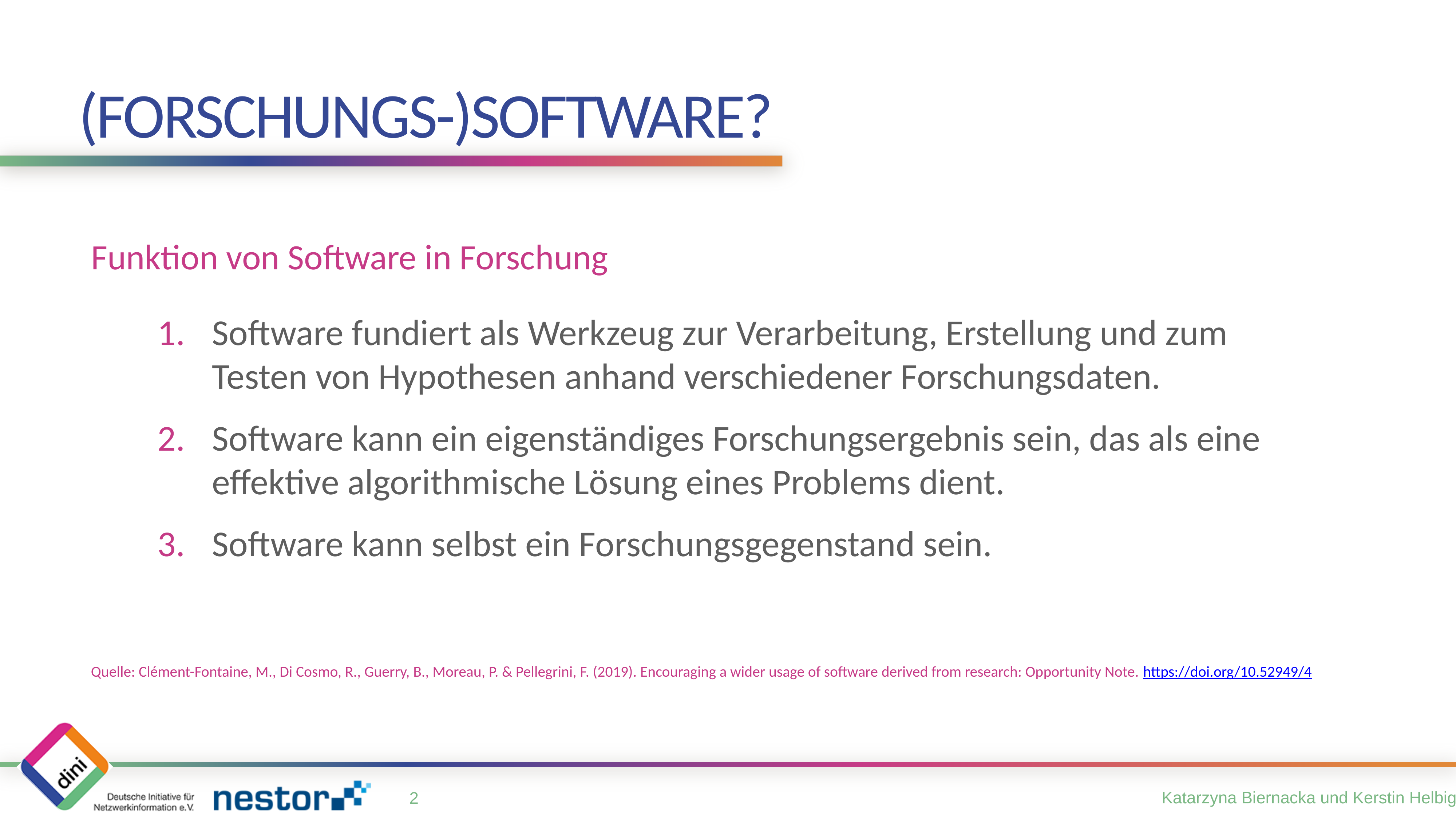

# (Forschungs-)Software?
Funktion von Software in Forschung
Software fundiert als Werkzeug zur Verarbeitung, Erstellung und zum Testen von Hypothesen anhand verschiedener Forschungsdaten.
Software kann ein eigenständiges Forschungsergebnis sein, das als eine effektive algorithmische Lösung eines Problems dient.
Software kann selbst ein Forschungsgegenstand sein.

Quelle: Clément-Fontaine, M., Di Cosmo, R., Guerry, B., Moreau, P. & Pellegrini, F. (2019). Encouraging a wider usage of software derived from research: Opportunity Note. https://doi.org/10.52949/4
2